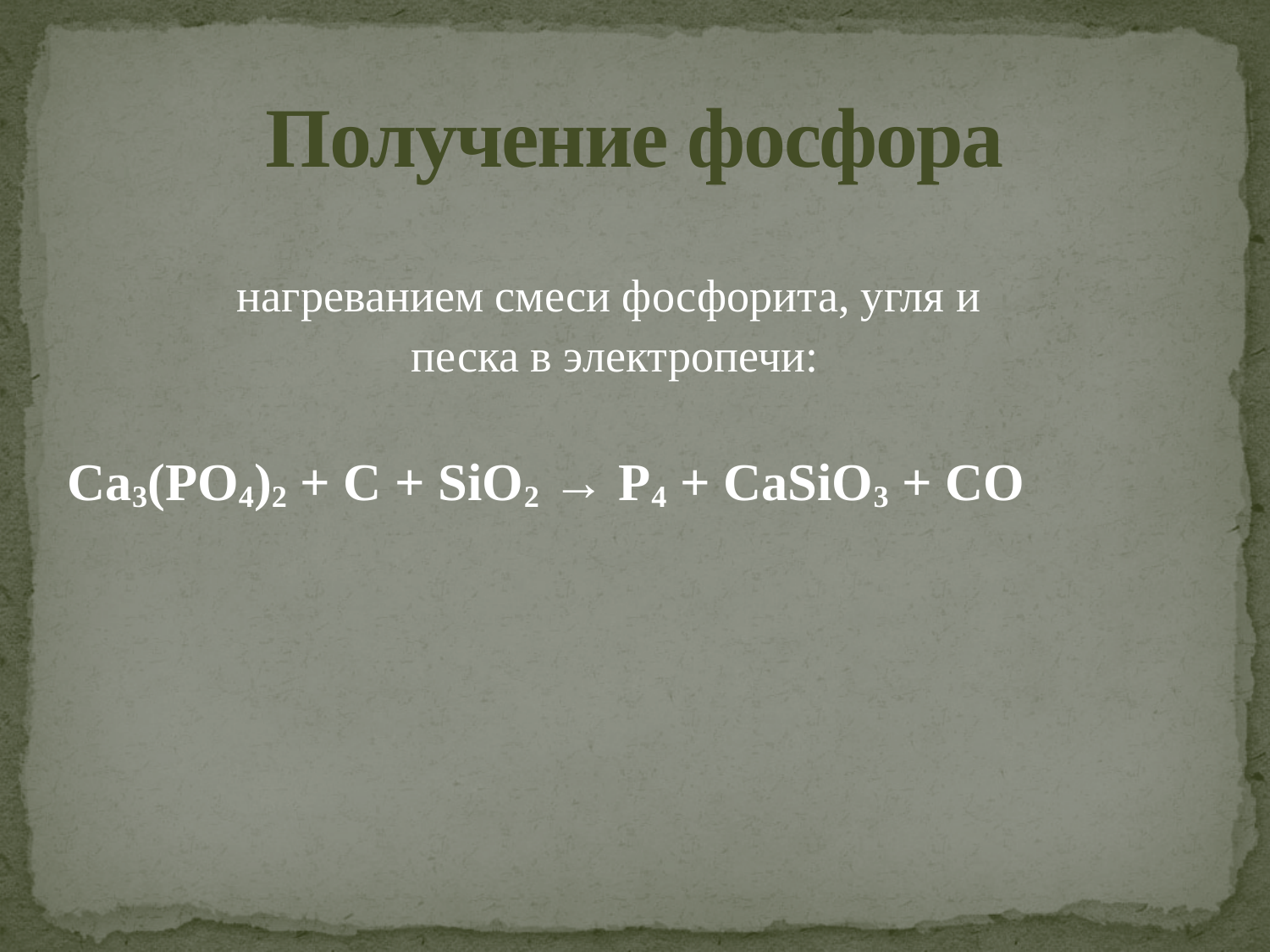

# Получение фосфора
нагреванием смеси фосфорита, угля и
песка в электропечи:

Ca3(PO4)2 + C + SiO2 → P4 + CaSiO3 + CO